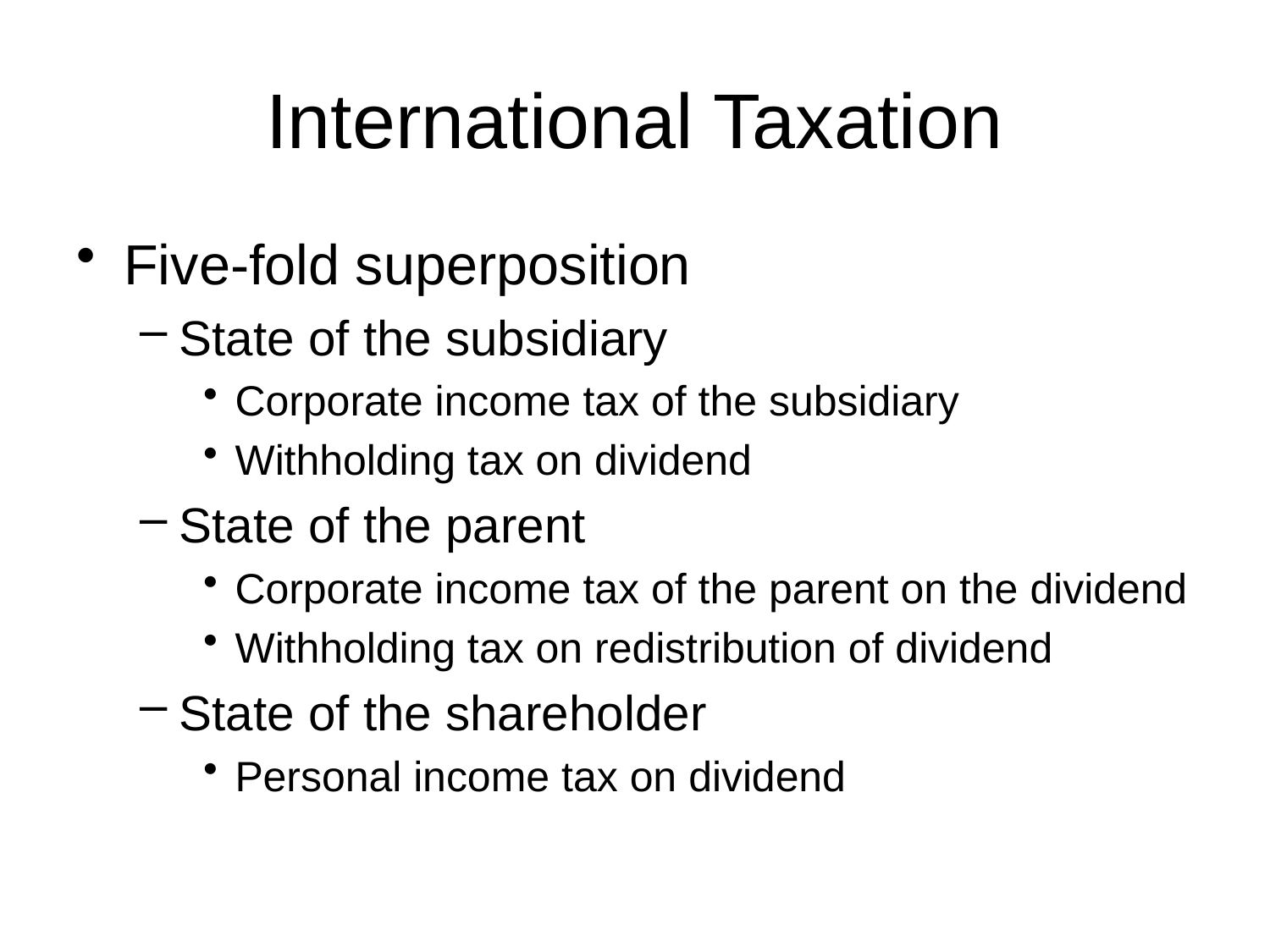

# International Taxation
Five-fold superposition
State of the subsidiary
Corporate income tax of the subsidiary
Withholding tax on dividend
State of the parent
Corporate income tax of the parent on the dividend
Withholding tax on redistribution of dividend
State of the shareholder
Personal income tax on dividend